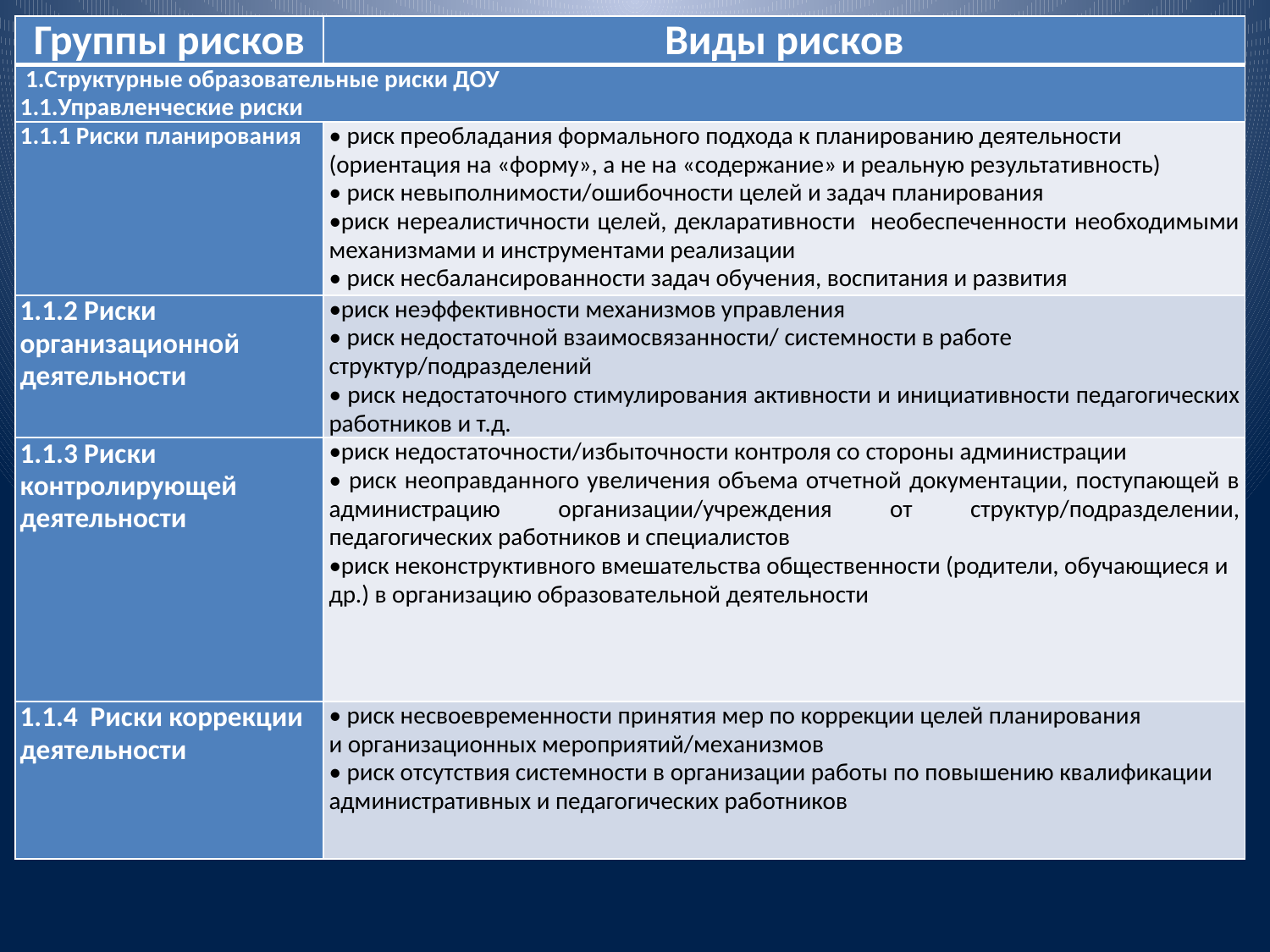

| Группы рисков | Виды рисков |
| --- | --- |
| 1.Структурные образовательные риски ДОУ 1.1.Управленческие риски |  |
| 1.1.1 Риски планирования | • риск преобладания формального подхода к планированию деятельности (ориентация на «форму», а не на «содержание» и реальную результативность) • риск невыполнимости/ошибочности целей и задач планирования •риск нереалистичности целей, декларативности необеспеченности необходимыми механизмами и инструментами реализации • риск несбалансированности задач обучения, воспитания и развития |
| 1.1.2 Риски организационной деятельности | •риск неэффективности механизмов управления • риск недостаточной взаимосвязанности/ системности в работе структур/подразделений • риск недостаточного стимулирования активности и инициативности педагогических работников и т.д. |
| 1.1.3 Риски контролирующей деятельности | •риск недостаточности/избыточности контроля со стороны администрации • риск неоправданного увеличения объема отчетной документации, поступающей в администрацию организации/учреждения от структур/подразделении, педагогических работников и специалистов •риск неконструктивного вмешательства общественности (родители, обучающиеся и др.) в организацию образовательной деятельности |
| 1.1.4 Риски коррекции деятельности | • риск несвоевременности принятия мер по коррекции целей планирования и организационных мероприятий/механизмов • риск отсутствия системности в организации работы по повышению квалификации административных и педагогических работников |